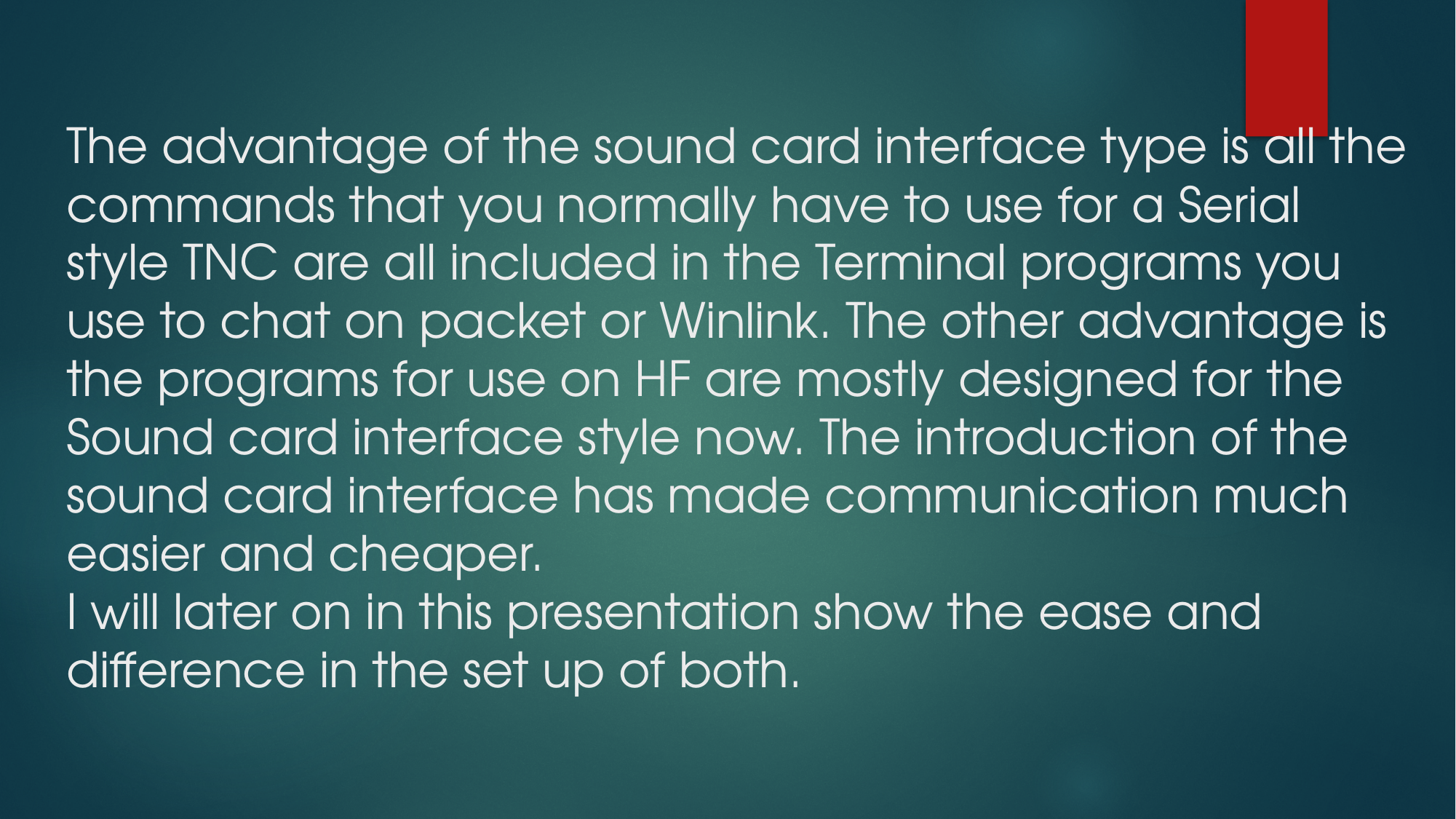

The advantage of the sound card interface type is all the commands that you normally have to use for a Serial style TNC are all included in the Terminal programs you use to chat on packet or Winlink. The other advantage is the programs for use on HF are mostly designed for the Sound card interface style now. The introduction of the sound card interface has made communication much easier and cheaper.
I will later on in this presentation show the ease and difference in the set up of both.